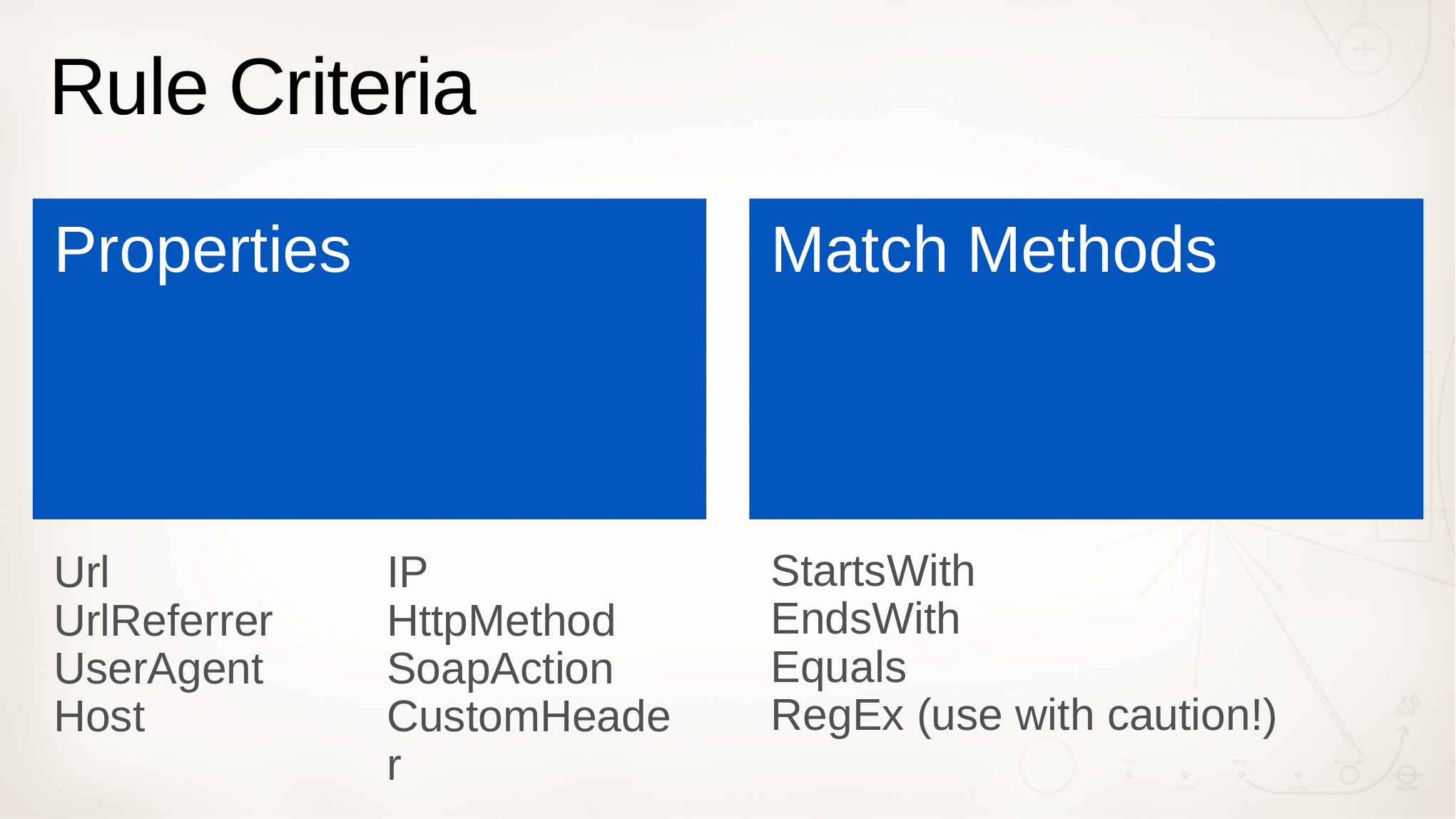

# Rule Criteria
Properties
Match Methods
StartsWith
EndsWith
Equals
RegEx (use with caution!)
Url
UrlReferrer
UserAgent
Host
IP
HttpMethod
SoapAction
CustomHeader